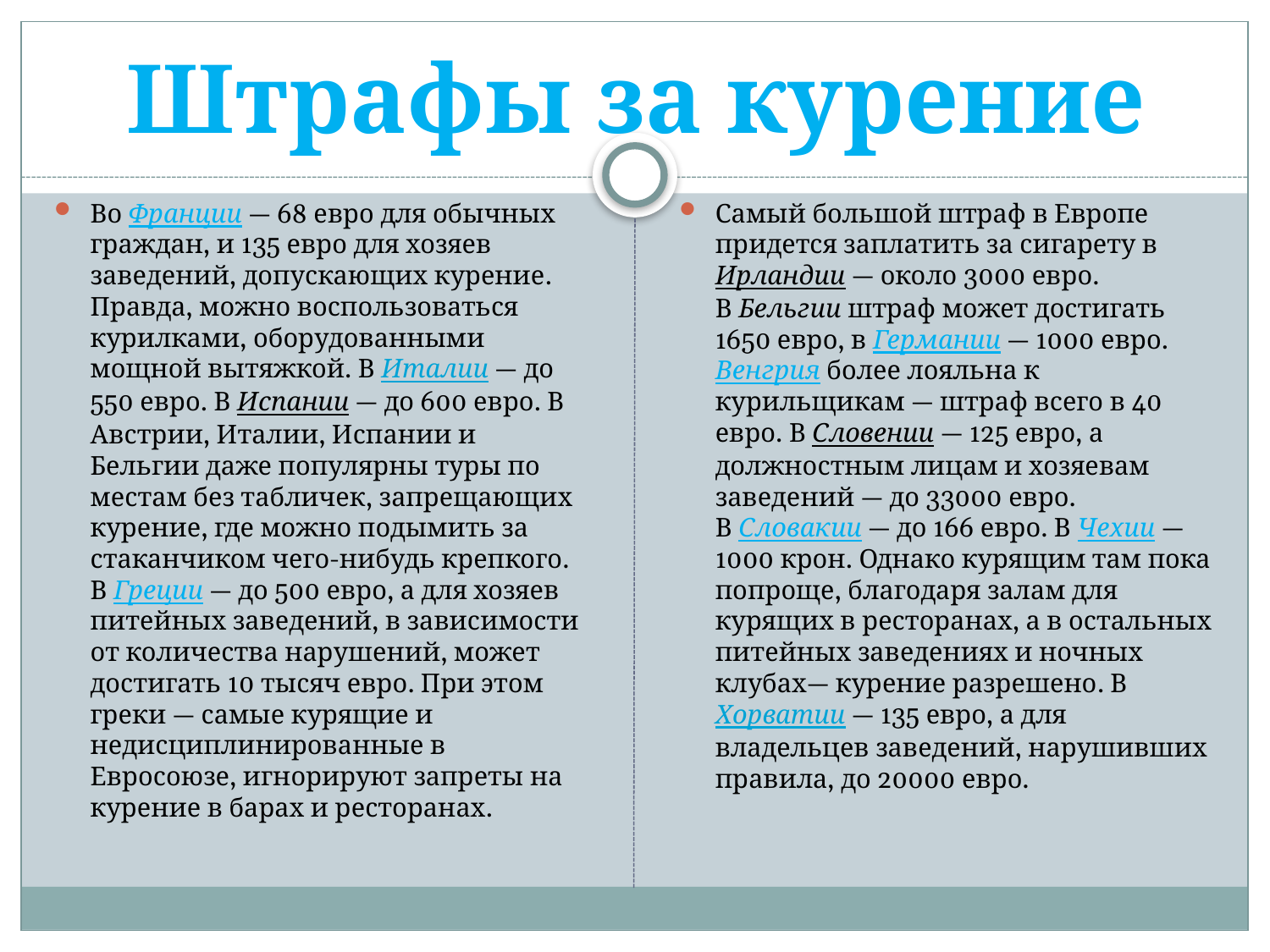

# Штрафы за курение
Во Франции — 68 евро для обычных граждан, и 135 евро для хозяев заведений, допускающих курение. Правда, можно воспользоваться курилками, оборудованными мощной вытяжкой. В Италии — до 550 евро. В Испании — до 600 евро. В Австрии, Италии, Испании и Бельгии даже популярны туры по местам без табличек, запрещающих курение, где можно подымить за стаканчиком чего-нибудь крепкого. В Греции — до 500 евро, а для хозяев питейных заведений, в зависимости от количества нарушений, может достигать 10 тысяч евро. При этом греки — самые курящие и недисциплинированные в Евросоюзе, игнорируют запреты на курение в барах и ресторанах.

Самый большой штраф в Европе придется заплатить за сигарету в Ирландии — около 3000 евро. В Бельгии штраф может достигать 1650 евро, в Германии — 1000 евро. Венгрия более лояльна к курильщикам — штраф всего в 40 евро. В Словении — 125 евро, а должностным лицам и хозяевам заведений — до 33000 евро. В Словакии — до 166 евро. В Чехии — 1000 крон. Однако курящим там пока попроще, благодаря залам для курящих в ресторанах, а в остальных питейных заведениях и ночных клубах— курение разрешено. В Хорватии — 135 евро, а для владельцев заведений, нарушивших правила, до 20000 евро.